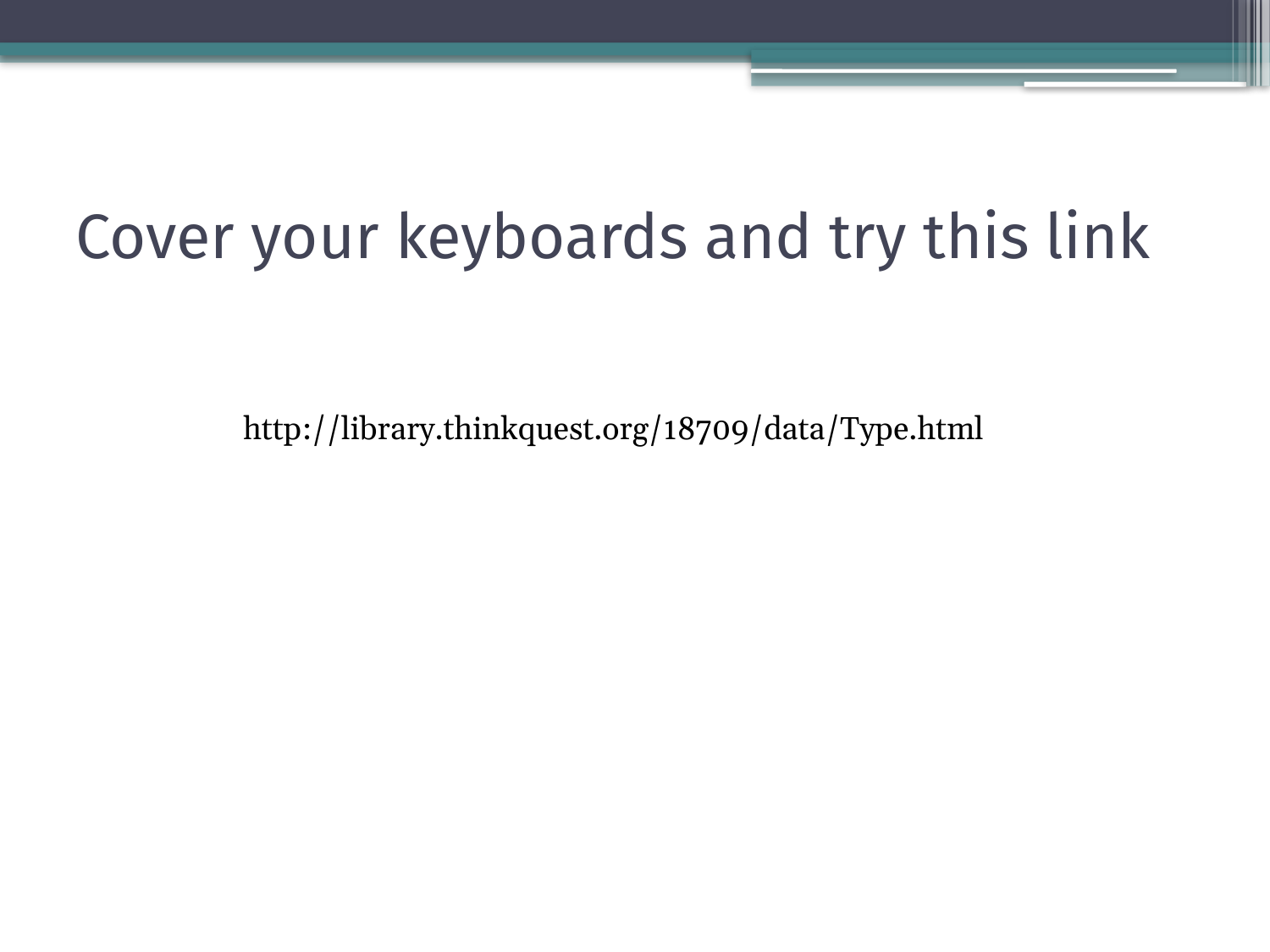

# Cover your keyboards and try this link
http://library.thinkquest.org/18709/data/Type.html